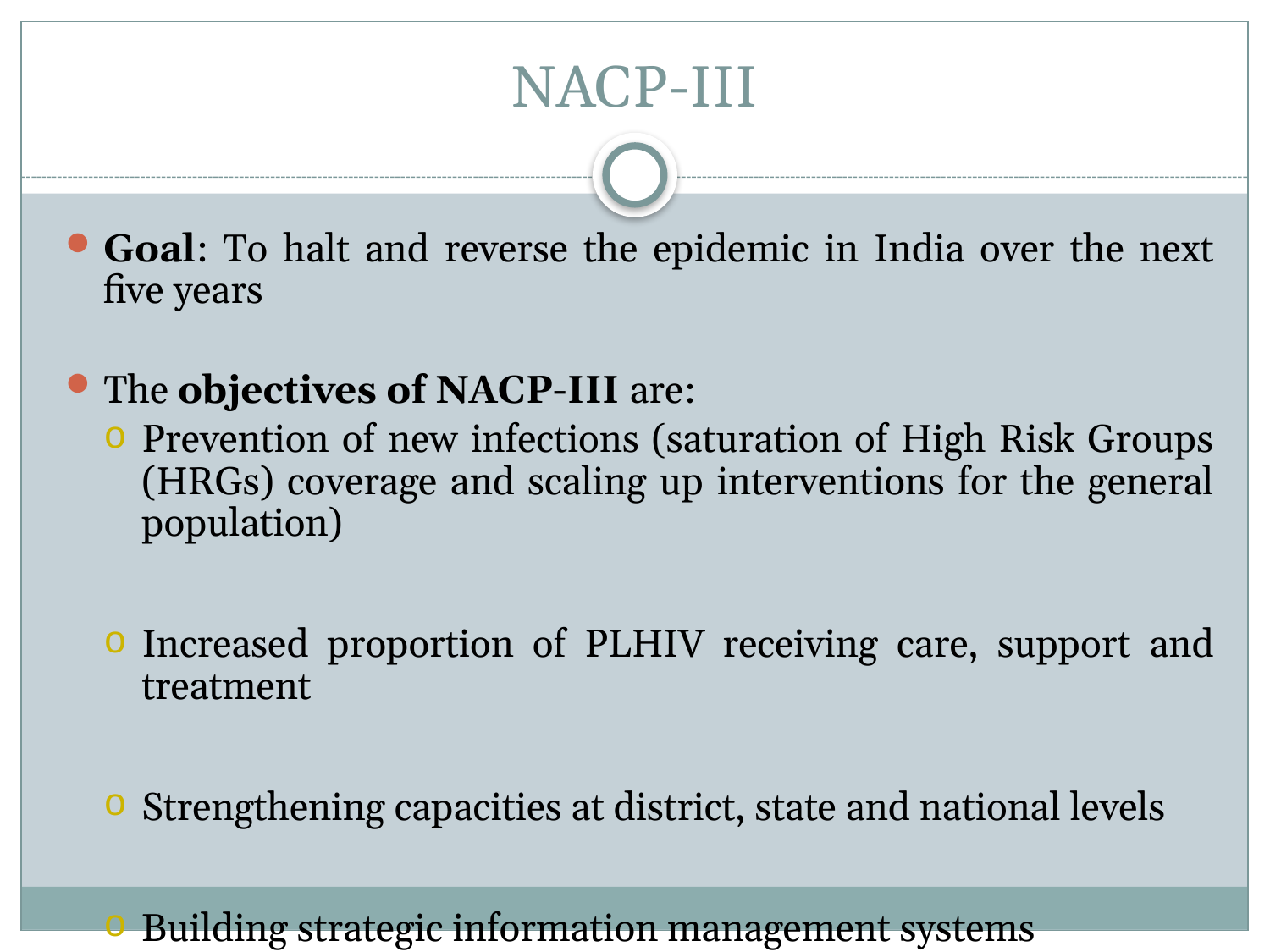

NACP-III
Goal: To halt and reverse the epidemic in India over the next five years

The objectives of NACP-III are:
Prevention of new infections (saturation of High Risk Groups (HRGs) coverage and scaling up interventions for the general population)

Increased proportion of PLHIV receiving care, support and treatment

Strengthening capacities at district, state and national levels

Building strategic information management systems